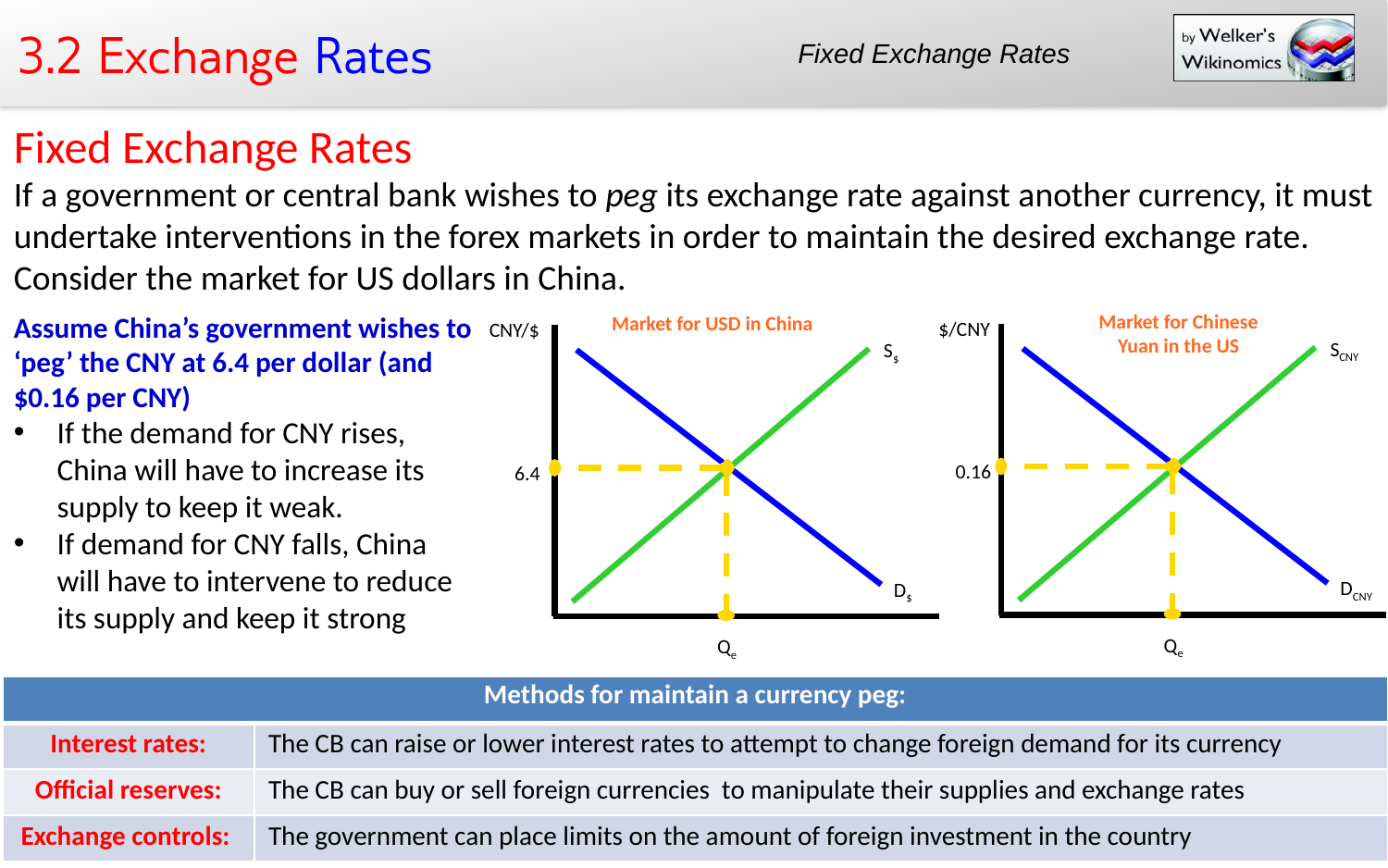

Fixed Exchange Rates
Fixed Exchange Rates
If a government or central bank wishes to peg its exchange rate against another currency, it must undertake interventions in the forex markets in order to maintain the desired exchange rate. Consider the market for US dollars in China.
Assume China’s government wishes to ‘peg’ the CNY at 6.4 per dollar (and $0.16 per CNY)
If the demand for CNY rises, China will have to increase its supply to keep it weak.
If demand for CNY falls, China will have to intervene to reduce its supply and keep it strong
Market for Chinese Yuan in the US
$/CNY
SCNY
0.16
DCNY
Qe
Market for USD in China
CNY/$
S$
6.4
D$
Qe
| Methods for maintain a currency peg: |  |
| --- | --- |
| Interest rates: | The CB can raise or lower interest rates to attempt to change foreign demand for its currency |
| Official reserves: | The CB can buy or sell foreign currencies to manipulate their supplies and exchange rates |
| Exchange controls: | The government can place limits on the amount of foreign investment in the country |